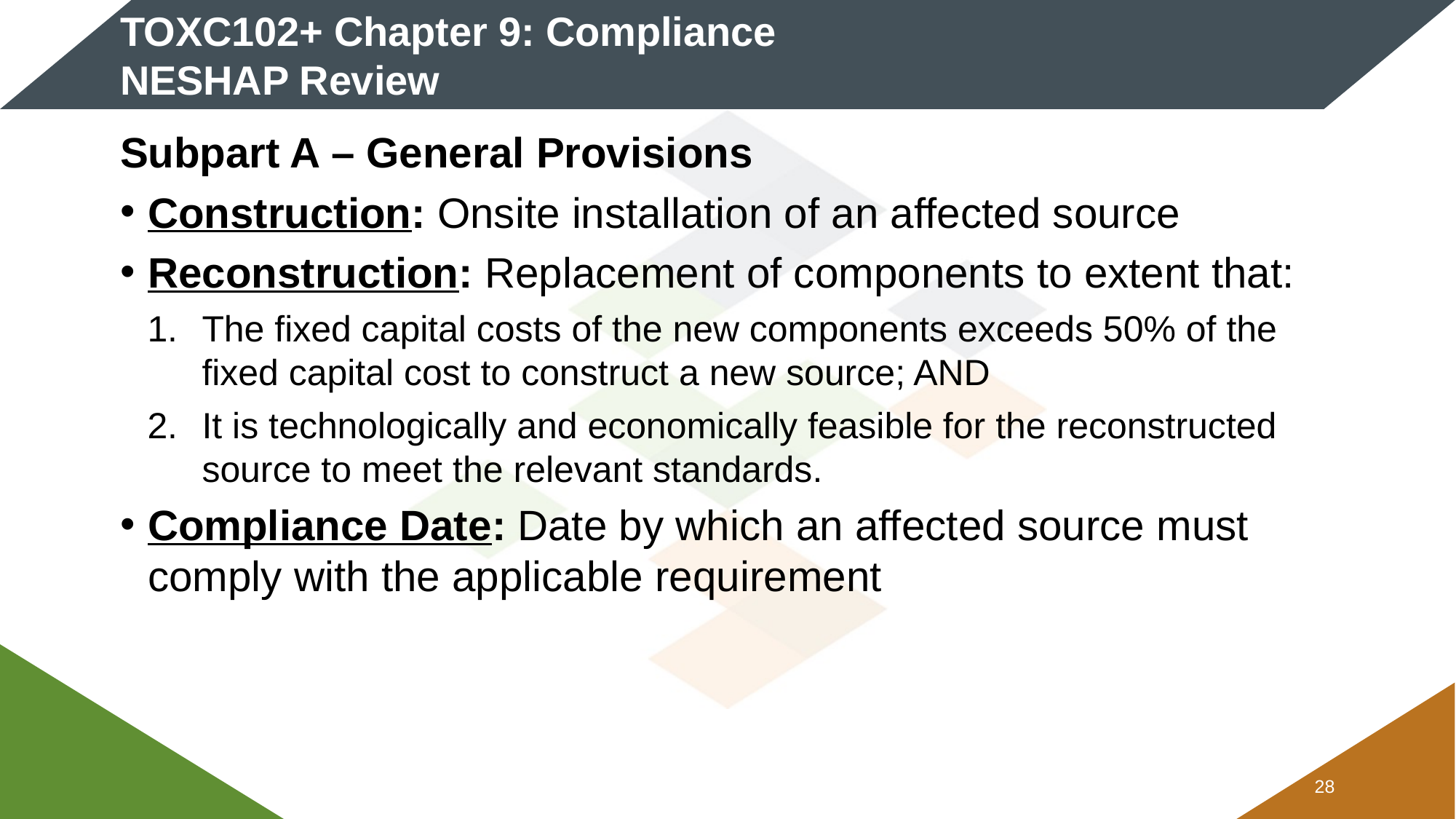

# TOXC102+ Chapter 9: Compliance NESHAP Review
Subpart A – General Provisions
Construction: Onsite installation of an affected source
Reconstruction: Replacement of components to extent that:
The fixed capital costs of the new components exceeds 50% of the fixed capital cost to construct a new source; AND
It is technologically and economically feasible for the reconstructed source to meet the relevant standards.
Compliance Date: Date by which an affected source must comply with the applicable requirement
28